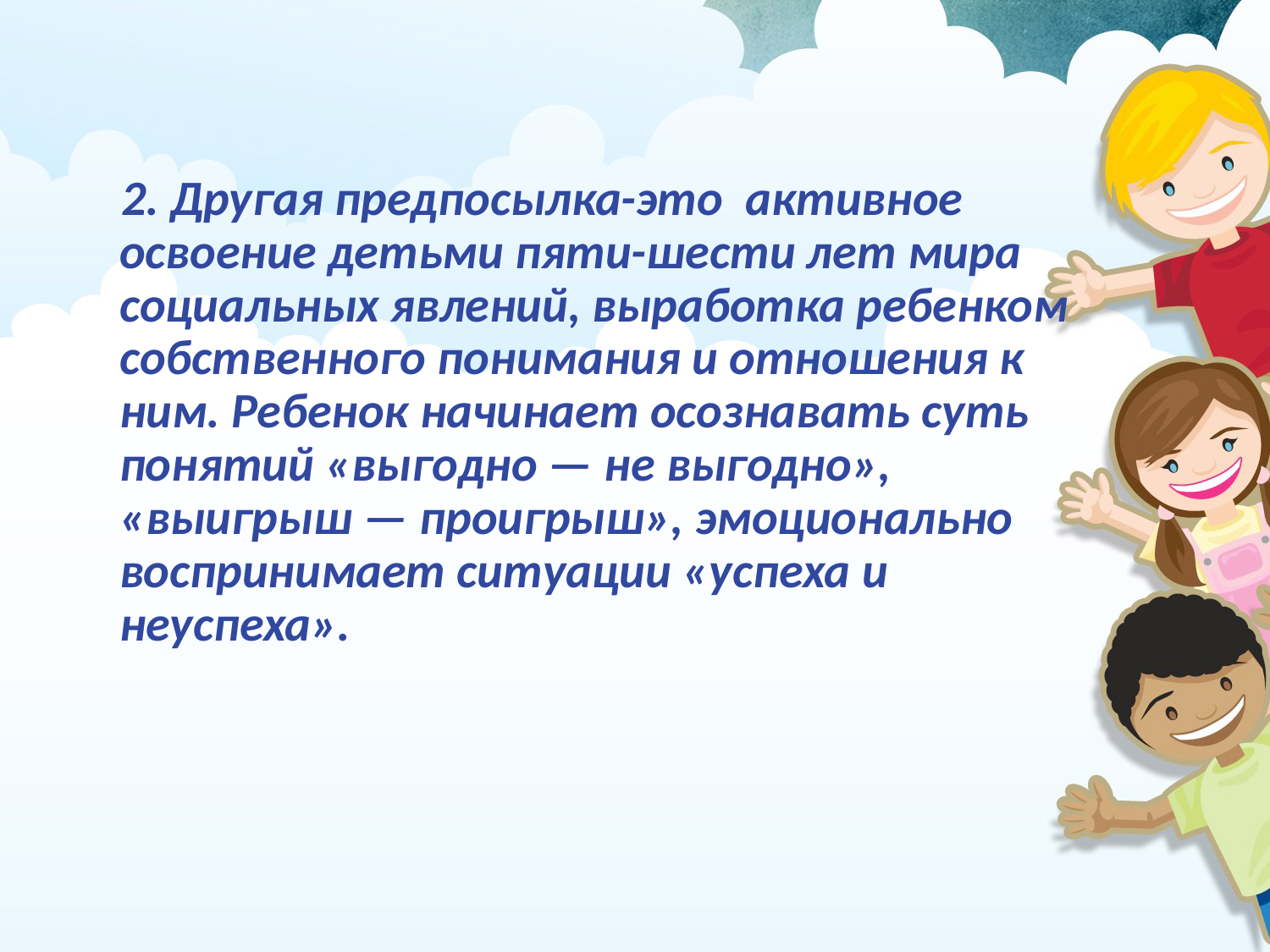

2. Другая предпосылка-это  активное освоение детьми пяти-шести лет мира социальных явлений, выработка ребенком собственного понимания и отношения к ним. Ребенок начинает осознавать суть понятий «выгодно — не выгодно», «выигрыш — проигрыш», эмоционально воспринимает ситуации «успеха и неуспеха».